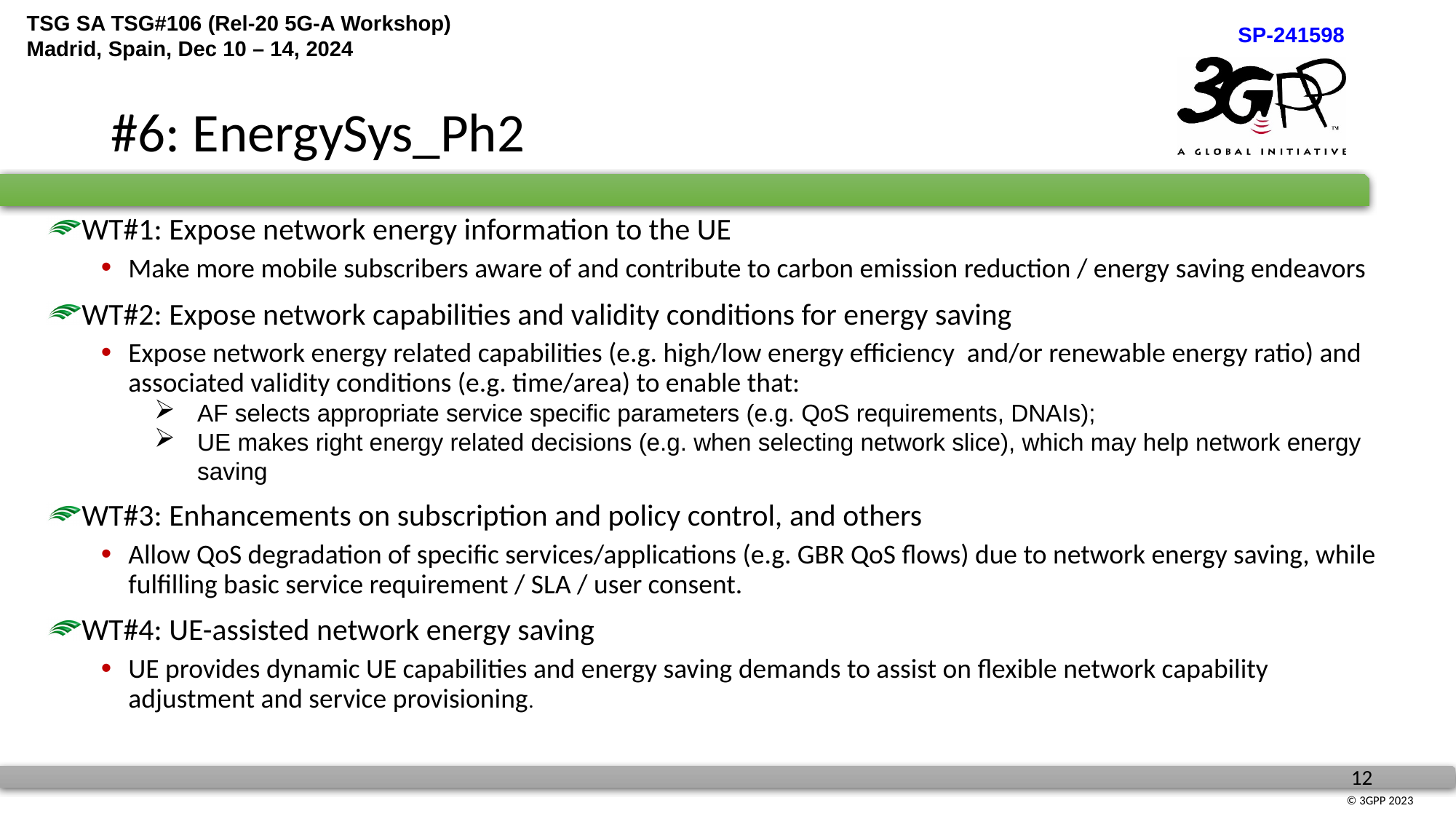

# #6: EnergySys_Ph2
WT#1: Expose network energy information to the UE
Make more mobile subscribers aware of and contribute to carbon emission reduction / energy saving endeavors
WT#2: Expose network capabilities and validity conditions for energy saving
Expose network energy related capabilities (e.g. high/low energy efficiency  and/or renewable energy ratio) and associated validity conditions (e.g. time/area) to enable that:
AF selects appropriate service specific parameters (e.g. QoS requirements, DNAIs);
UE makes right energy related decisions (e.g. when selecting network slice), which may help network energy saving
WT#3: Enhancements on subscription and policy control, and others
Allow QoS degradation of specific services/applications (e.g. GBR QoS flows) due to network energy saving, while fulfilling basic service requirement / SLA / user consent.
WT#4: UE-assisted network energy saving
UE provides dynamic UE capabilities and energy saving demands to assist on flexible network capability adjustment and service provisioning.